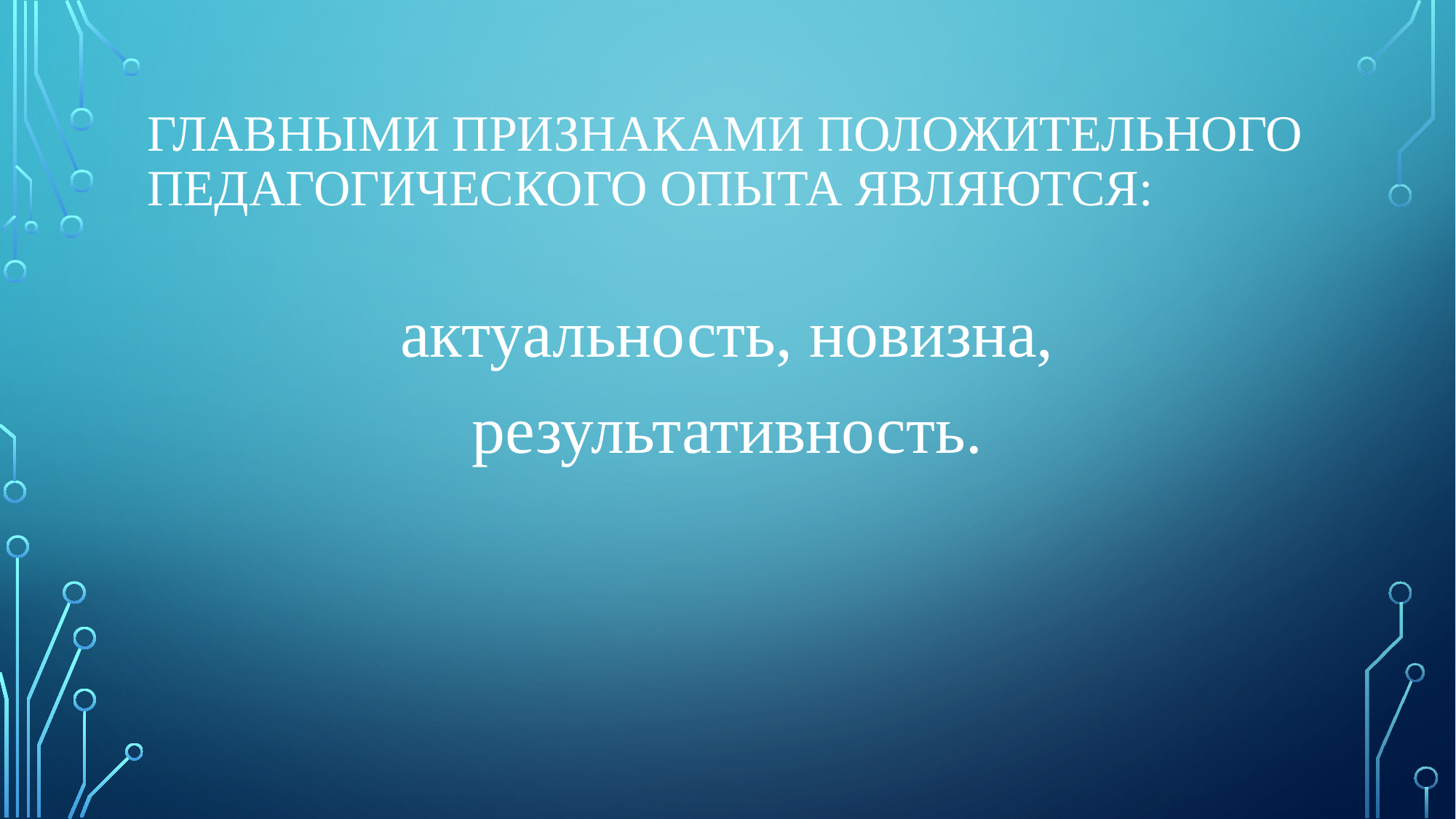

# Главными признаками положительного педагогического опыта являются:
актуальность, новизна, результативность.